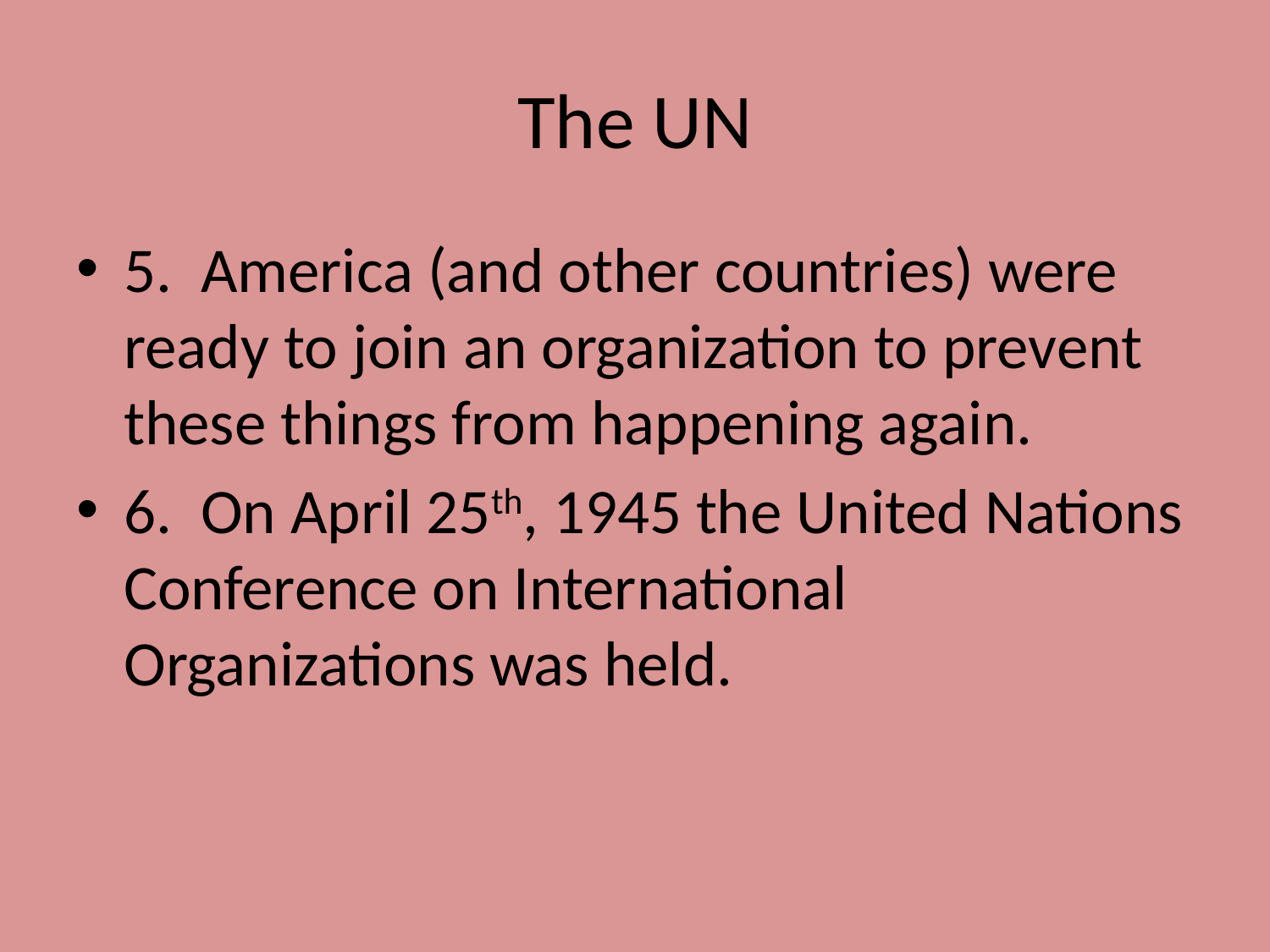

# The UN
5.  America (and other countries) were ready to join an organization to prevent these things from happening again.
6.  On April 25th, 1945 the United Nations Conference on International Organizations was held.